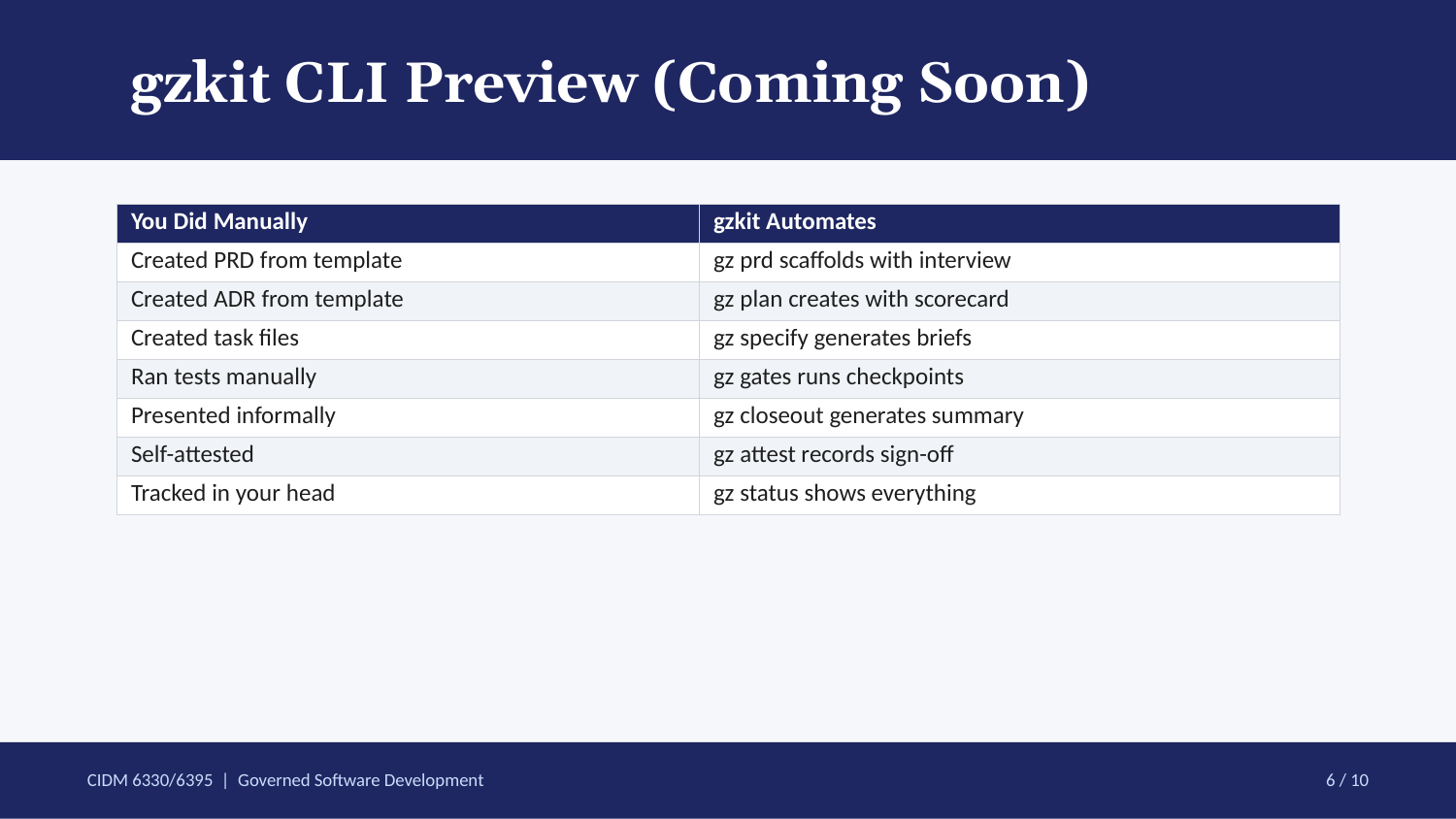

gzkit CLI Preview (Coming Soon)
| You Did Manually | gzkit Automates |
| --- | --- |
| Created PRD from template | gz prd scaffolds with interview |
| Created ADR from template | gz plan creates with scorecard |
| Created task files | gz specify generates briefs |
| Ran tests manually | gz gates runs checkpoints |
| Presented informally | gz closeout generates summary |
| Self-attested | gz attest records sign-off |
| Tracked in your head | gz status shows everything |

CIDM 6330/6395  |  Governed Software Development
6 / 10